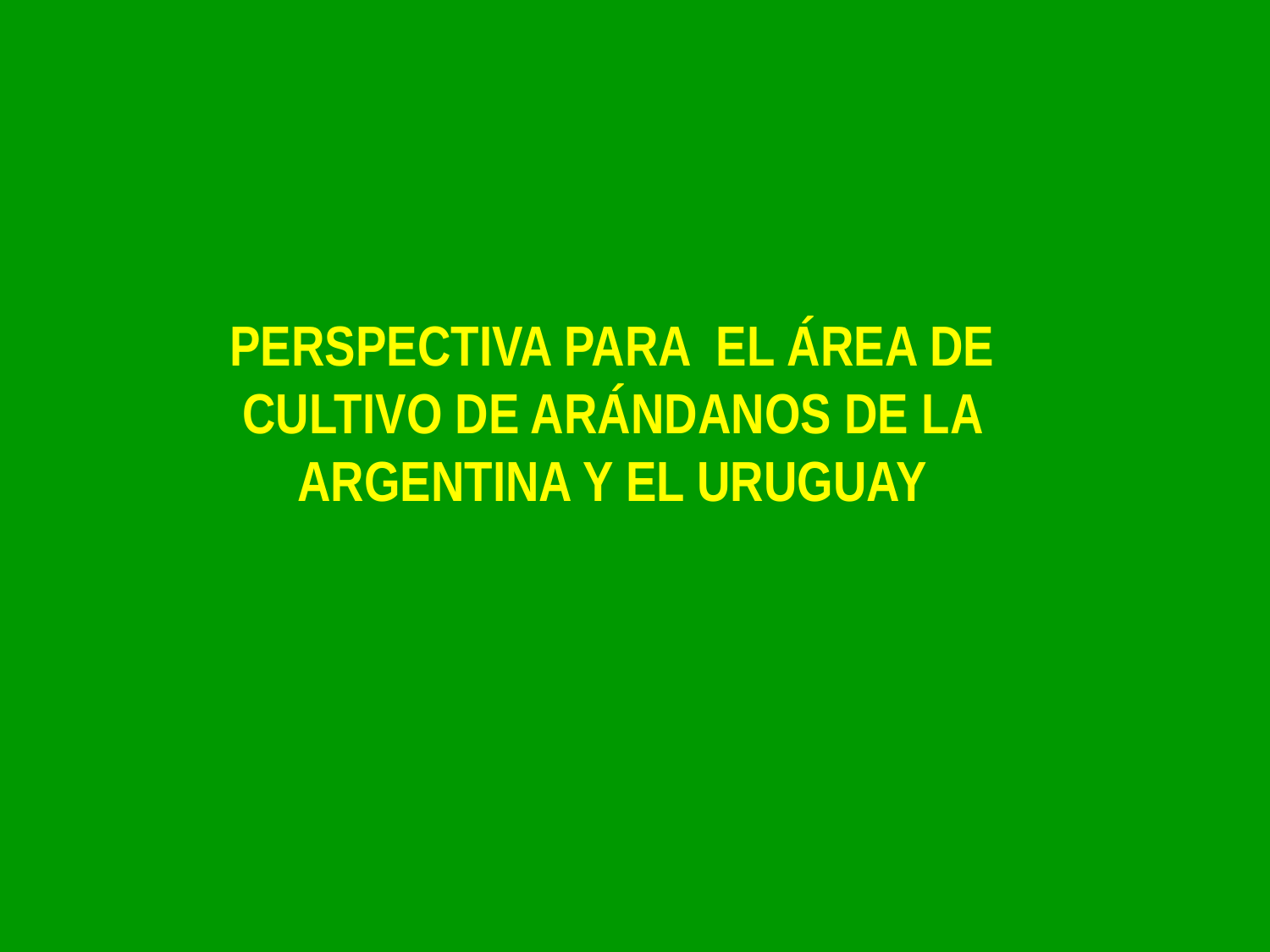

PERSPECTIVA PARA  EL ÁREA DE CULTIVO DE ARÁNDANOS DE LA ARGENTINA Y EL URUGUAY